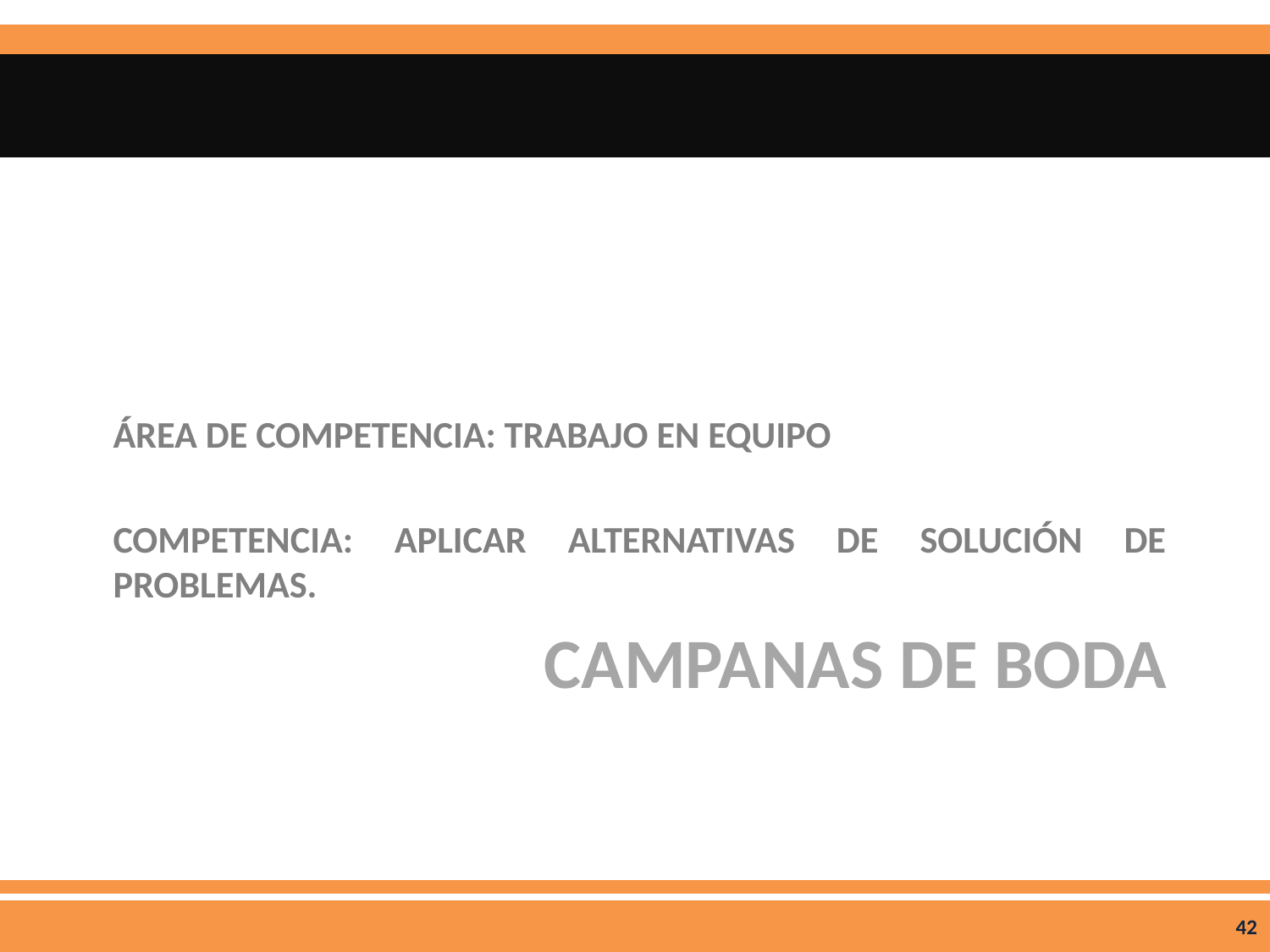

ÁREA DE COMPETENCIA: TRABAJO EN EQUIPO

COMPETENCIA: APLICAR ALTERNATIVAS DE SOLUCIÓN DE PROBLEMAS.
# Campanas de boda
42